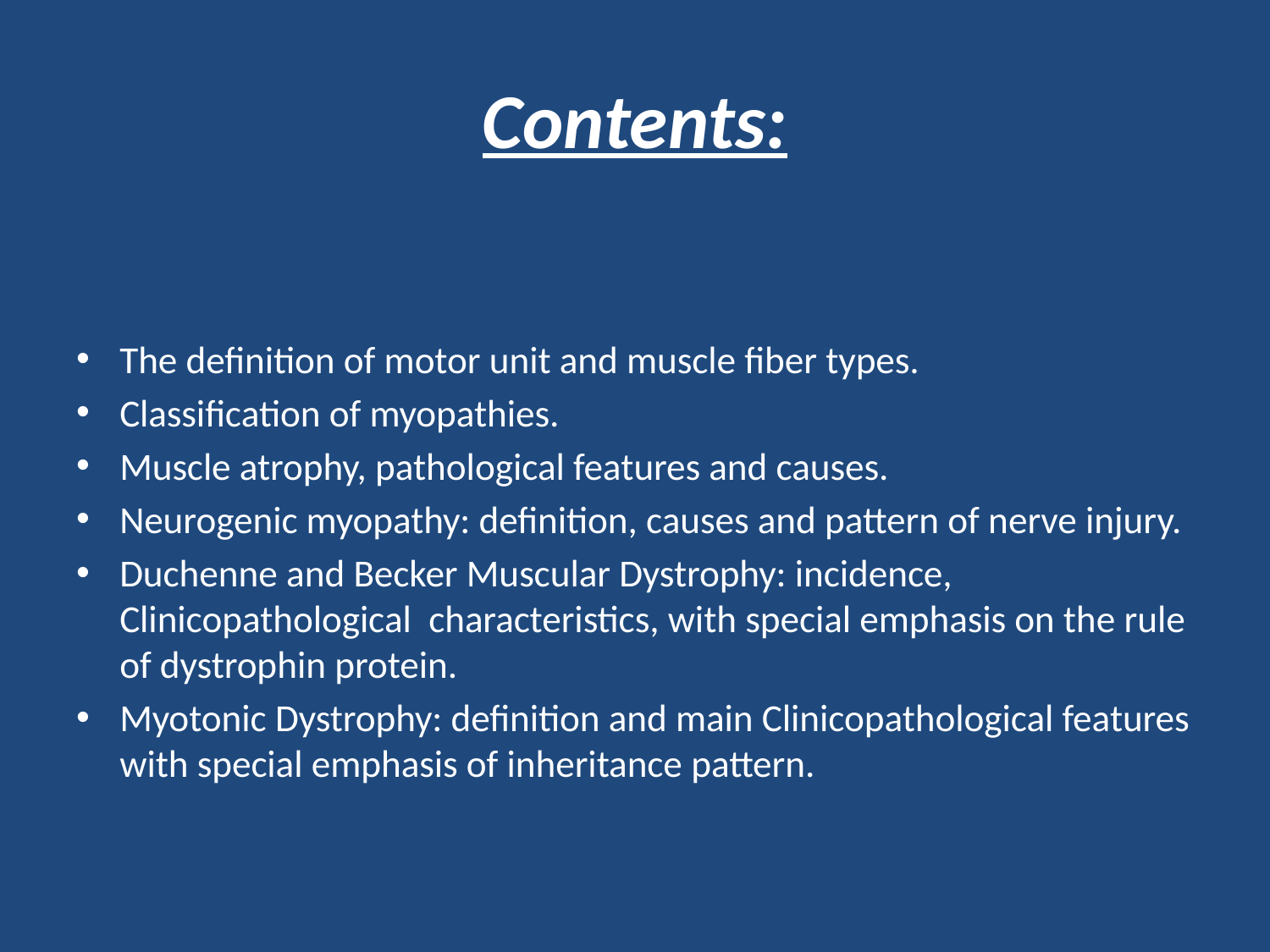

# Contents:

The definition of motor unit and muscle fiber types.
Classification of myopathies.
Muscle atrophy, pathological features and causes.
Neurogenic myopathy: definition, causes and pattern of nerve injury.
Duchenne and Becker Muscular Dystrophy: incidence, Clinicopathological  characteristics, with special emphasis on the rule of dystrophin protein.
Myotonic Dystrophy: definition and main Clinicopathological features with special emphasis of inheritance pattern.